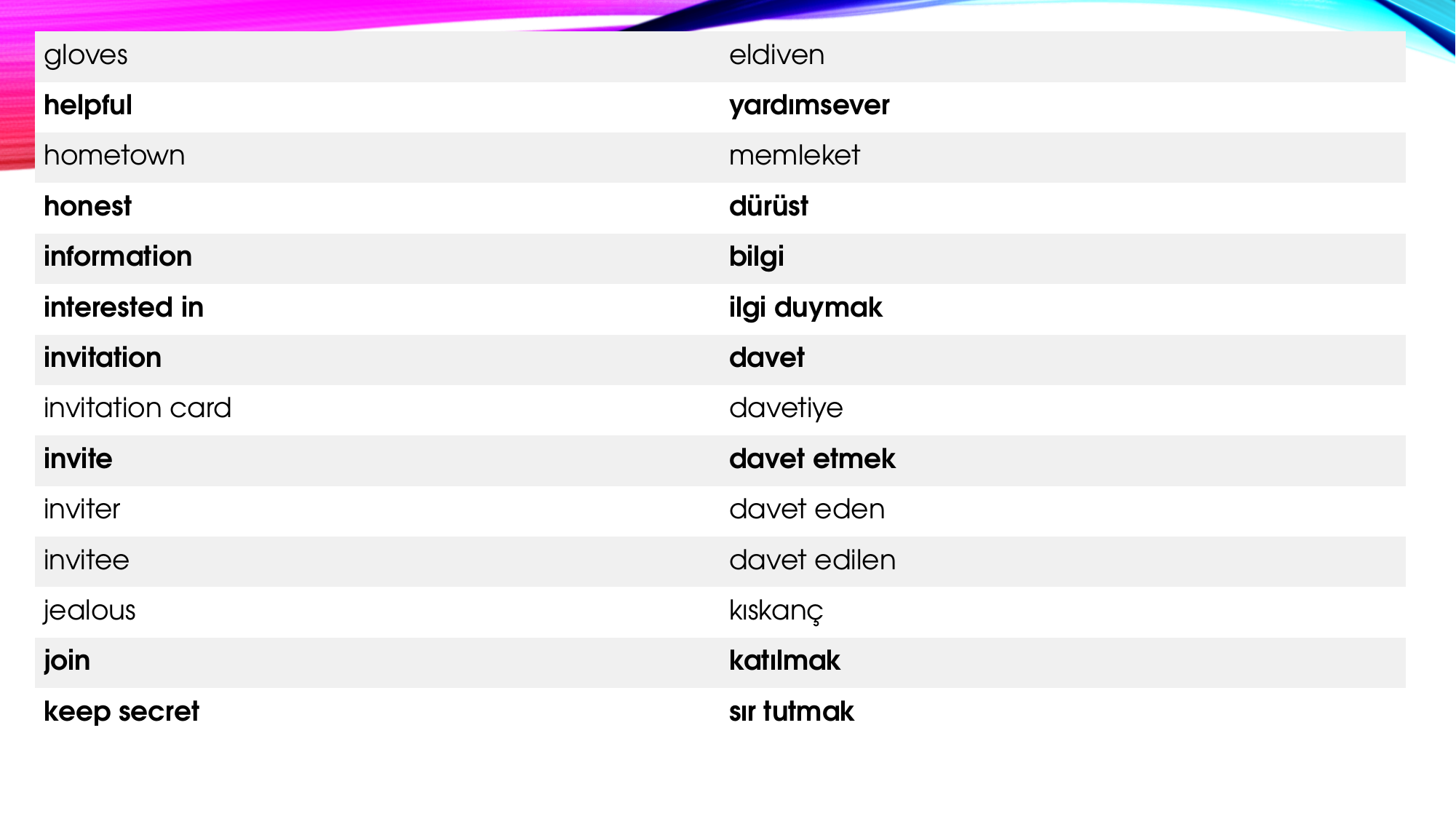

| gloves | eldiven |
| --- | --- |
| helpful | yardımsever |
| hometown | memleket |
| honest | dürüst |
| information | bilgi |
| interested in | ilgi duymak |
| invitation | davet |
| invitation card | davetiye |
| invite | davet etmek |
| inviter | davet eden |
| invitee | davet edilen |
| jealous | kıskanç |
| join | katılmak |
| keep secret | sır tutmak |